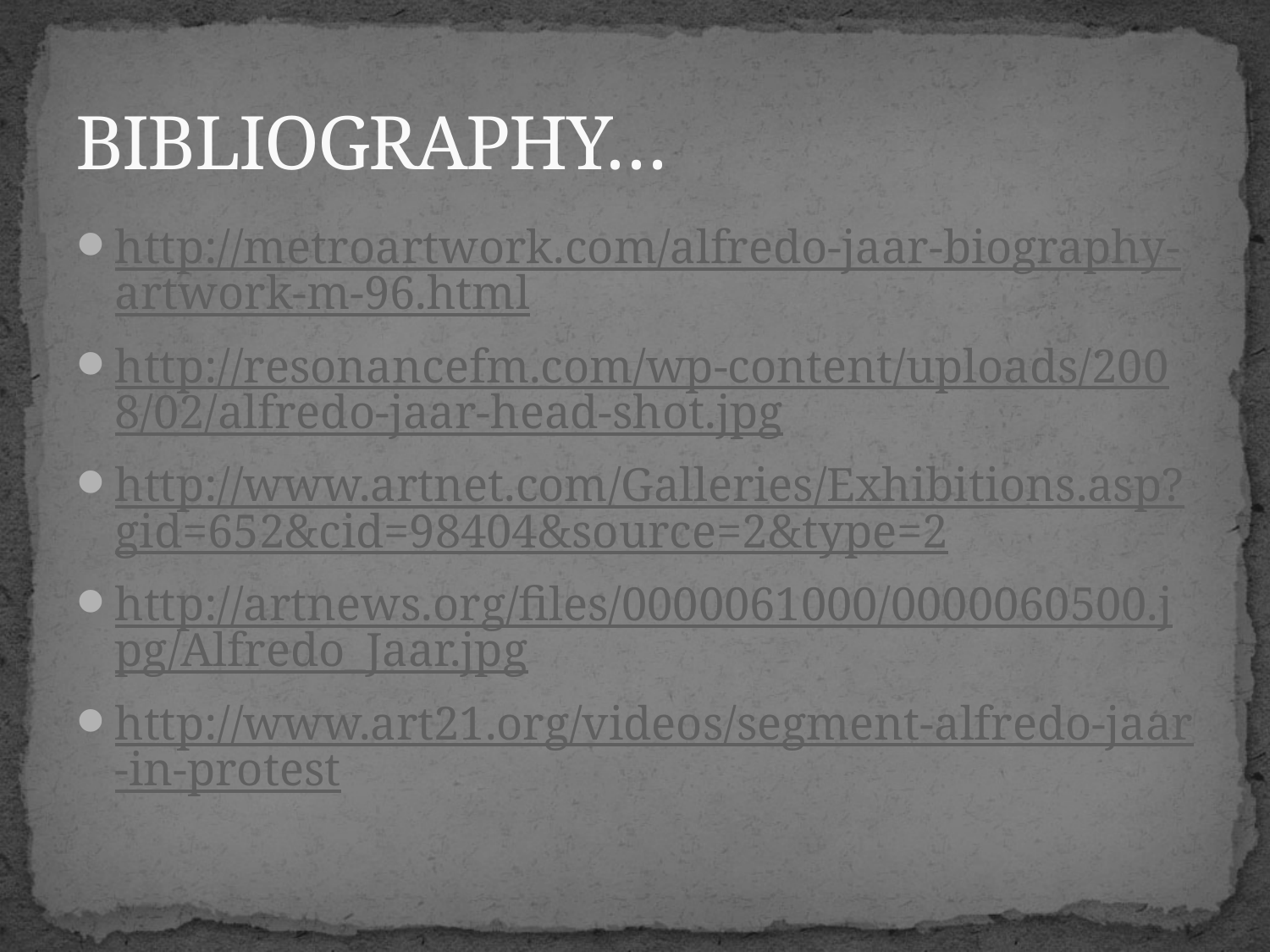

# BIBLIOGRAPHY…
http://metroartwork.com/alfredo-jaar-biography-artwork-m-96.html
http://resonancefm.com/wp-content/uploads/2008/02/alfredo-jaar-head-shot.jpg
http://www.artnet.com/Galleries/Exhibitions.asp?gid=652&cid=98404&source=2&type=2
http://artnews.org/files/0000061000/0000060500.jpg/Alfredo_Jaar.jpg
http://www.art21.org/videos/segment-alfredo-jaar-in-protest